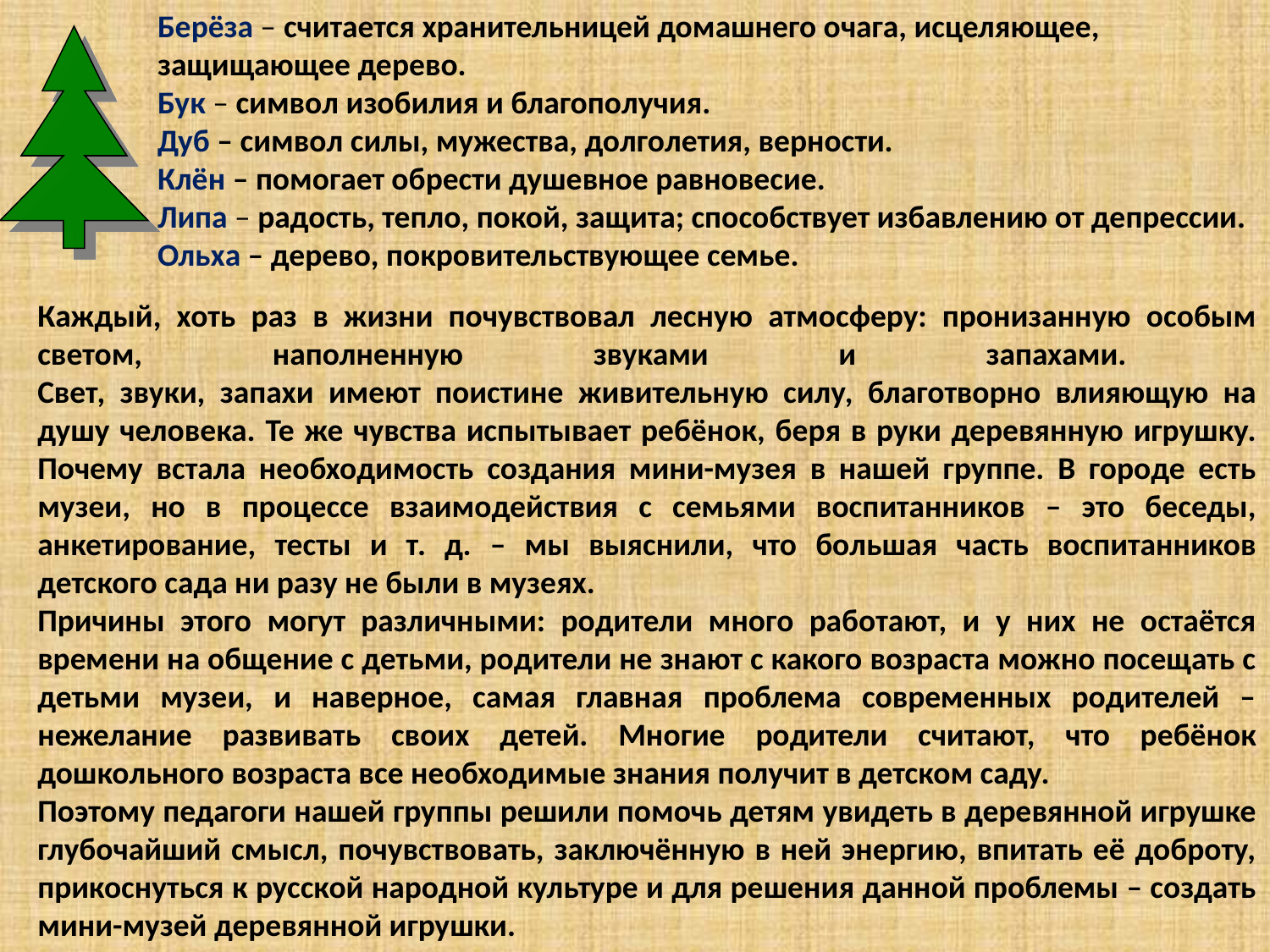

Берёза – считается хранительницей домашнего очага, исцеляющее, защищающее дерево.
Бук – символ изобилия и благополучия.
Дуб – символ силы, мужества, долголетия, верности.
Клён – помогает обрести душевное равновесие.
Липа – радость, тепло, покой, защита; способствует избавлению от депрессии.
Ольха – дерево, покровительствующее семье.

Каждый, хоть раз в жизни почувствовал лесную атмосферу: пронизанную особым светом, наполненную звуками и запахами.
Свет, звуки, запахи имеют поистине живительную силу, благотворно влияющую на душу человека. Те же чувства испытывает ребёнок, беря в руки деревянную игрушку. Почему встала необходимость создания мини-музея в нашей группе. В городе есть музеи, но в процессе взаимодействия с семьями воспитанников – это беседы, анкетирование, тесты и т. д. – мы выяснили, что большая часть воспитанников детского сада ни разу не были в музеях.
Причины этого могут различными: родители много работают, и у них не остаётся времени на общение с детьми, родители не знают с какого возраста можно посещать с детьми музеи, и наверное, самая главная проблема современных родителей – нежелание развивать своих детей. Многие родители считают, что ребёнок дошкольного возраста все необходимые знания получит в детском саду.
Поэтому педагоги нашей группы решили помочь детям увидеть в деревянной игрушке глубочайший смысл, почувствовать, заключённую в ней энергию, впитать её доброту, прикоснуться к русской народной культуре и для решения данной проблемы – создать мини-музей деревянной игрушки.